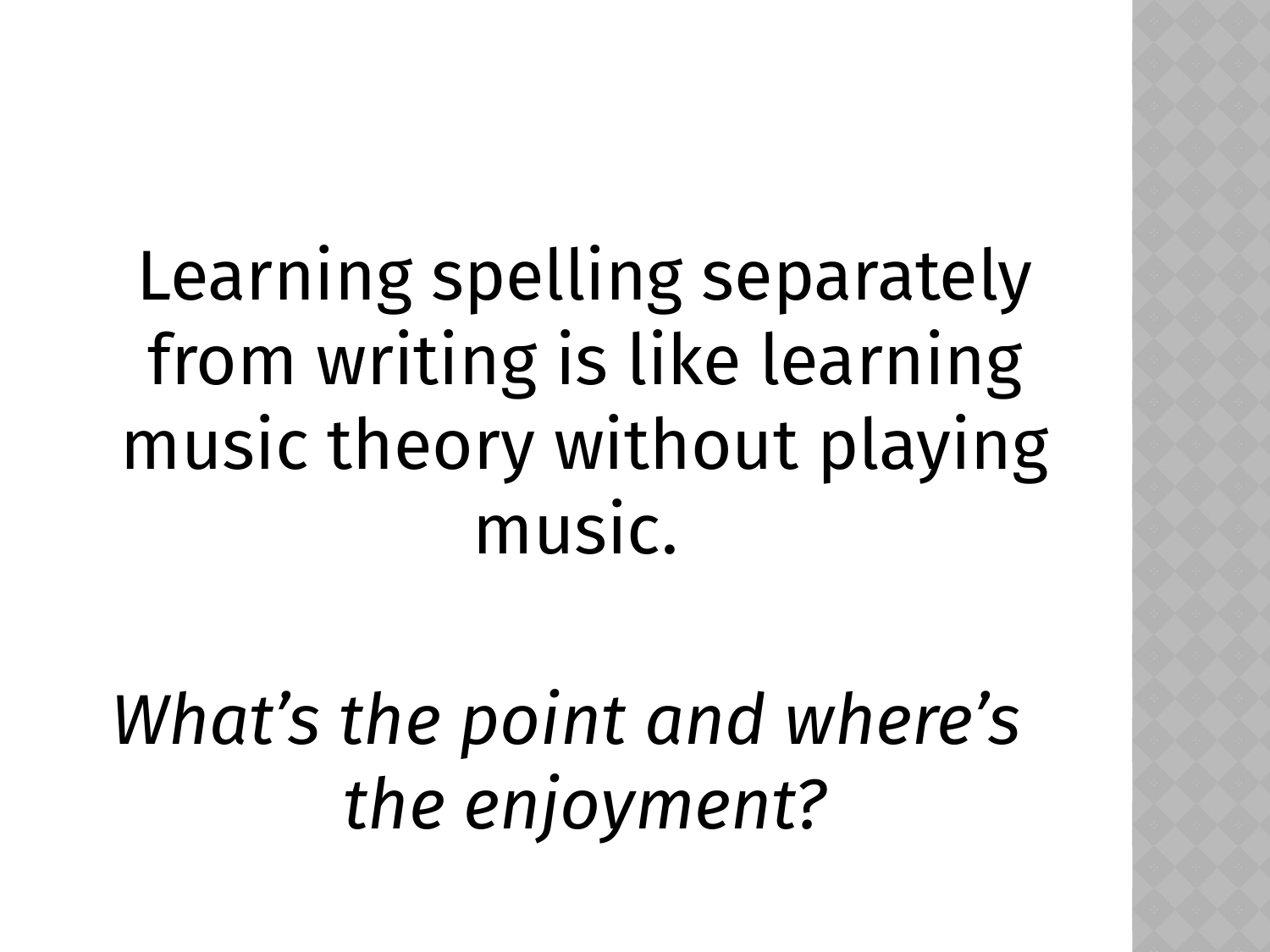

Learning spelling separately from writing is like learning music theory without playing music.

What’s the point and where’s the enjoyment?